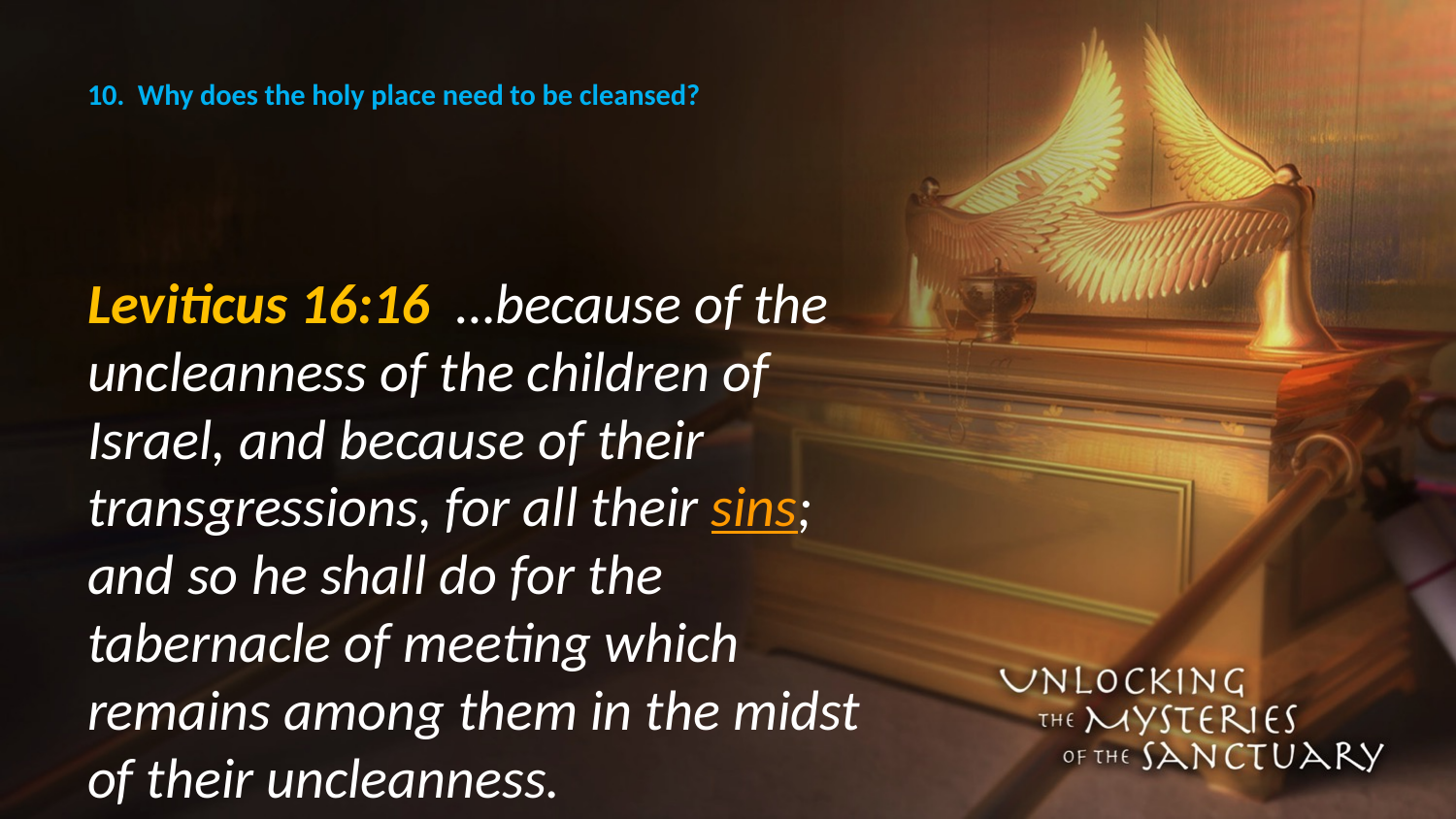

# 10.  Why does the holy place need to be cleansed?

Leviticus 16:16  …because of the uncleanness of the children of Israel, and because of their transgressions, for all their sins; and so he shall do for the tabernacle of meeting which remains among them in the midst of their uncleanness.